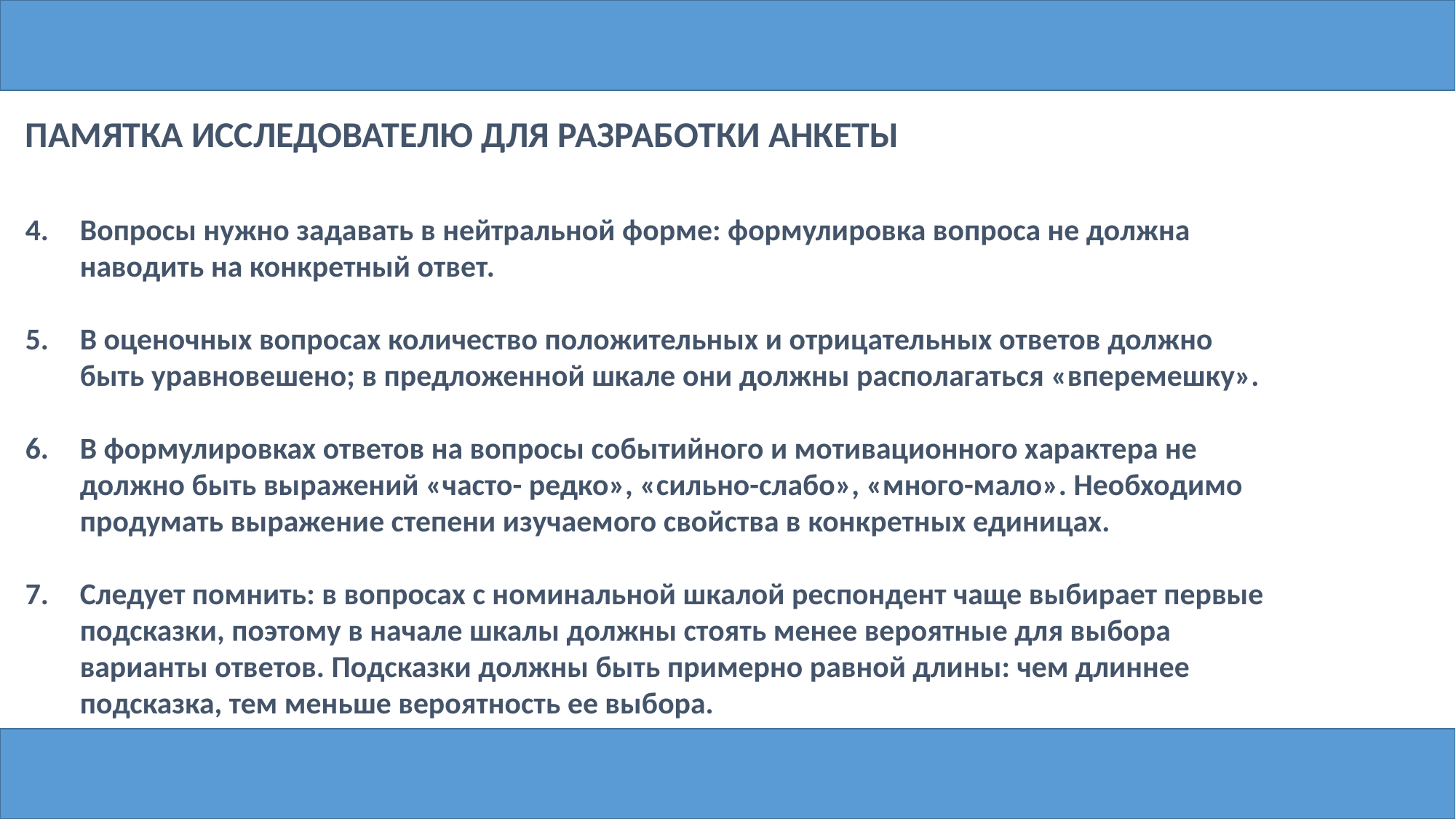

ПАМЯТКА ИССЛЕДОВАТЕЛЮ ДЛЯ РАЗРАБОТКИ АНКЕТЫ
Вопросы нужно задавать в нейтральной форме: формулировка вопроса не должна наводить на конкретный ответ.

В оценочных вопросах количество положительных и отрицательных ответов должно быть уравновешено; в предложенной шкале они должны располагаться «вперемешку».

В формулировках ответов на вопросы событийного и мотивационного характера не должно быть выражений «часто- редко», «сильно-слабо», «много-мало». Необходимо продумать выражение степени изучаемого свойства в конкретных единицах.

Следует помнить: в вопросах с номинальной шкалой респондент чаще выбирает первые подсказки, поэтому в начале шкалы должны стоять менее вероятные для выбора варианты ответов. Подсказки должны быть примерно равной длины: чем длиннее подсказка, тем меньше вероятность ее выбора.